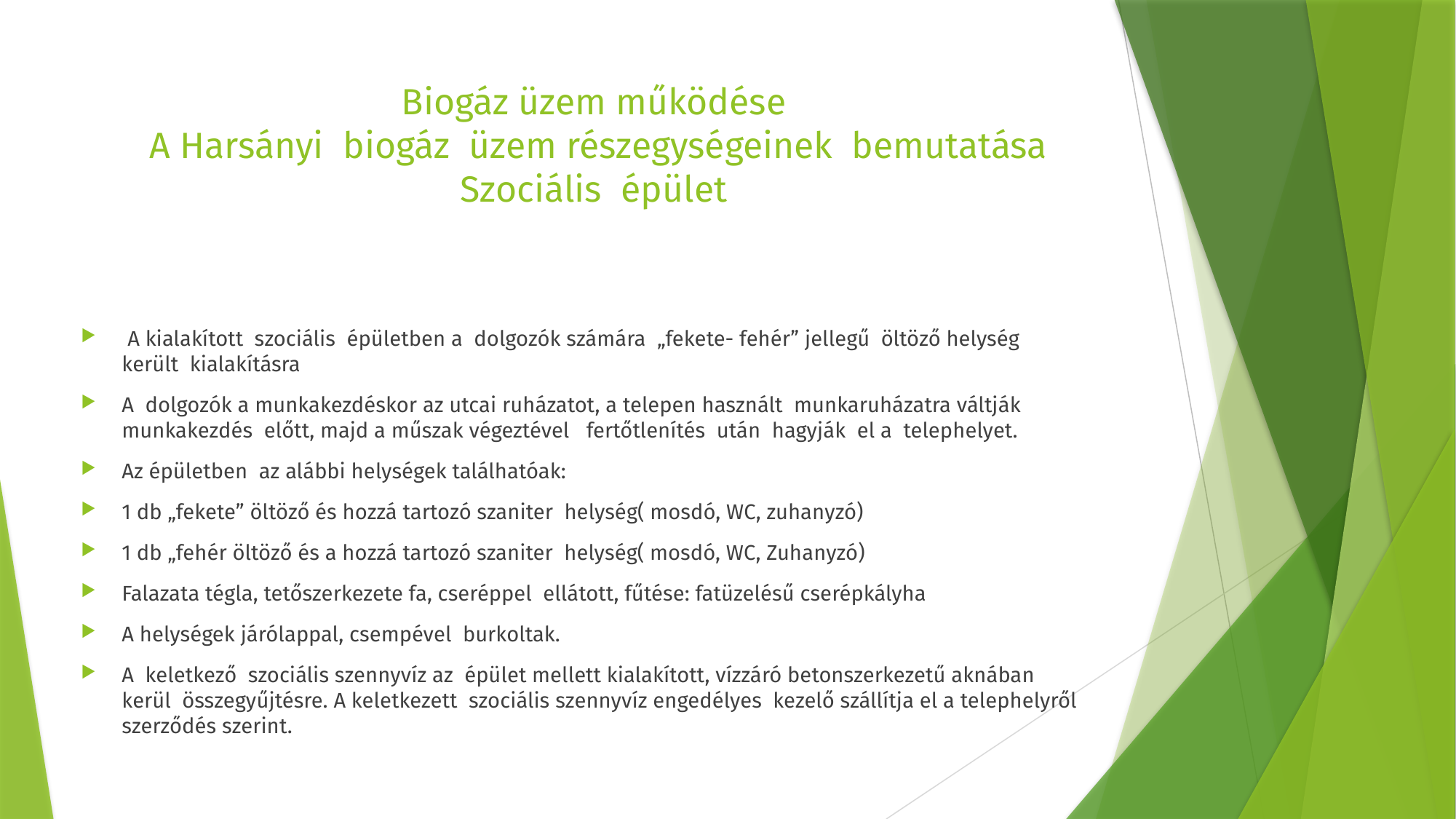

# Biogáz üzem működése A Harsányi  biogáz  üzem részegységeinek  bemutatása Szociális  épület
 A kialakított  szociális  épületben a  dolgozók számára  „fekete- fehér” jellegű  öltöző helység  került  kialakításra
A  dolgozók a munkakezdéskor az utcai ruházatot, a telepen használt  munkaruházatra váltják  munkakezdés  előtt, majd a műszak végeztével   fertőtlenítés  után  hagyják  el a  telephelyet.
Az épületben  az alábbi helységek találhatóak:
1 db „fekete” öltöző és hozzá tartozó szaniter  helység( mosdó, WC, zuhanyzó)
1 db „fehér öltöző és a hozzá tartozó szaniter  helység( mosdó, WC, Zuhanyzó)
Falazata tégla, tetőszerkezete fa, cseréppel  ellátott, fűtése: fatüzelésű cserépkályha
A helységek járólappal, csempével  burkoltak.
A  keletkező  szociális szennyvíz az  épület mellett kialakított, vízzáró betonszerkezetű aknában kerül  összegyűjtésre. A keletkezett  szociális szennyvíz engedélyes  kezelő szállítja el a telephelyről szerződés szerint.